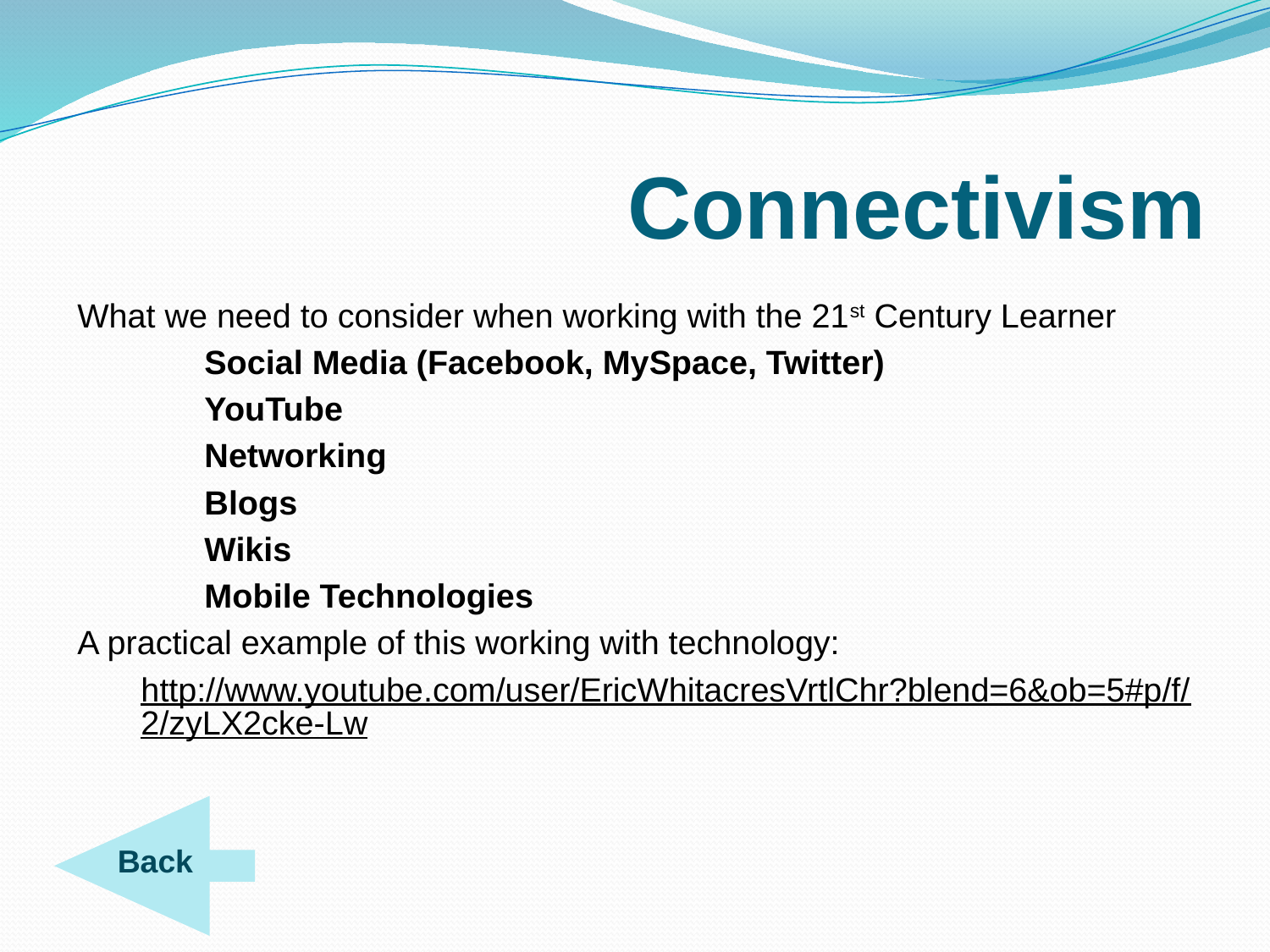

# Connectivism

What we need to consider when working with the 21st Century Learner
	Social Media (Facebook, MySpace, Twitter)
	YouTube
	Networking
	Blogs
	Wikis
	Mobile Technologies
A practical example of this working with technology:
http://www.youtube.com/user/EricWhitacresVrtlChr?blend=6&ob=5#p/f/2/zyLX2cke-Lw

Back